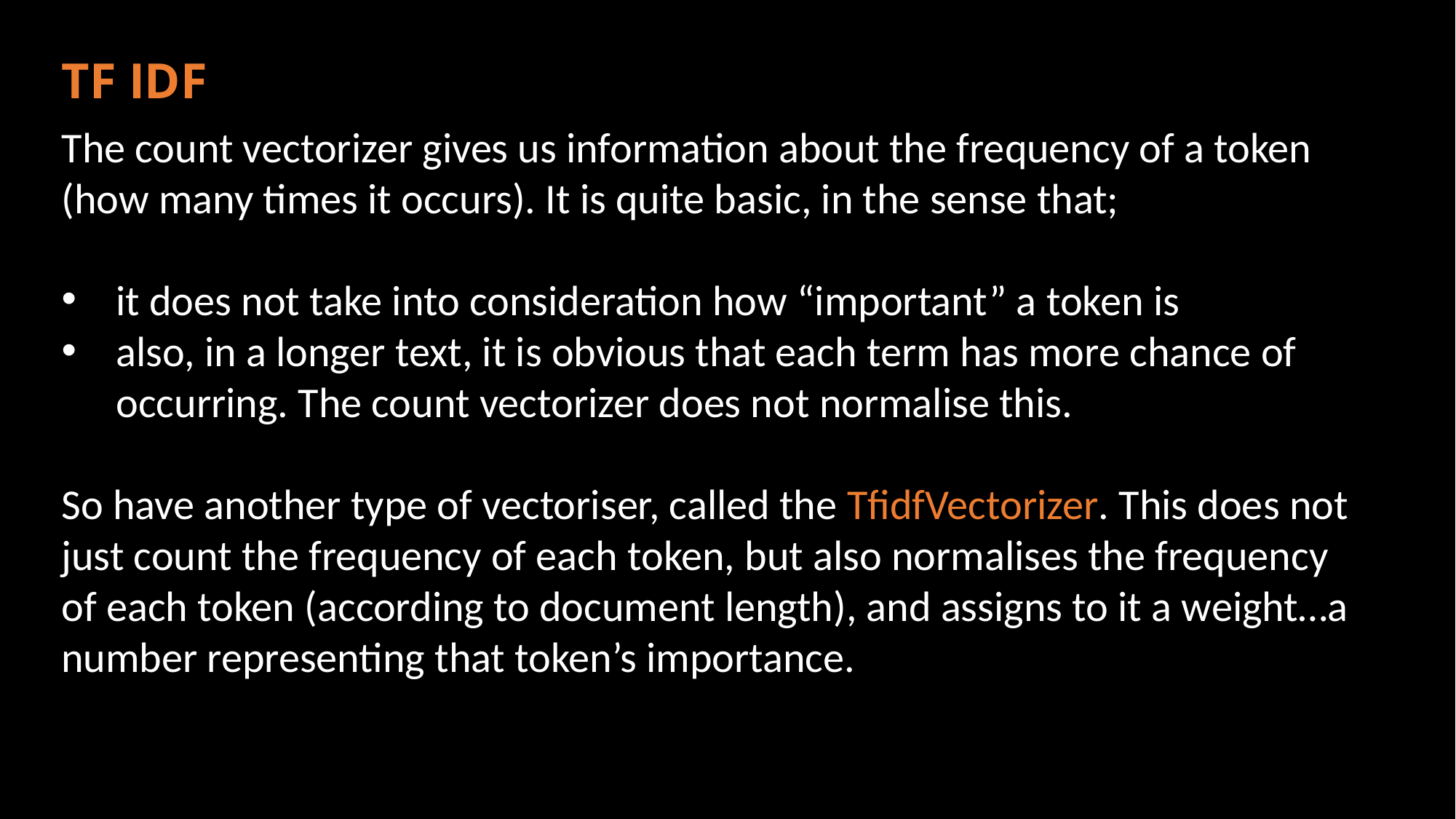

TF IDF
The count vectorizer gives us information about the frequency of a token (how many times it occurs). It is quite basic, in the sense that;

it does not take into consideration how “important” a token is
also, in a longer text, it is obvious that each term has more chance of occurring. The count vectorizer does not normalise this.

So have another type of vectoriser, called the TfidfVectorizer. This does not just count the frequency of each token, but also normalises the frequency of each token (according to document length), and assigns to it a weight…a number representing that token’s importance.